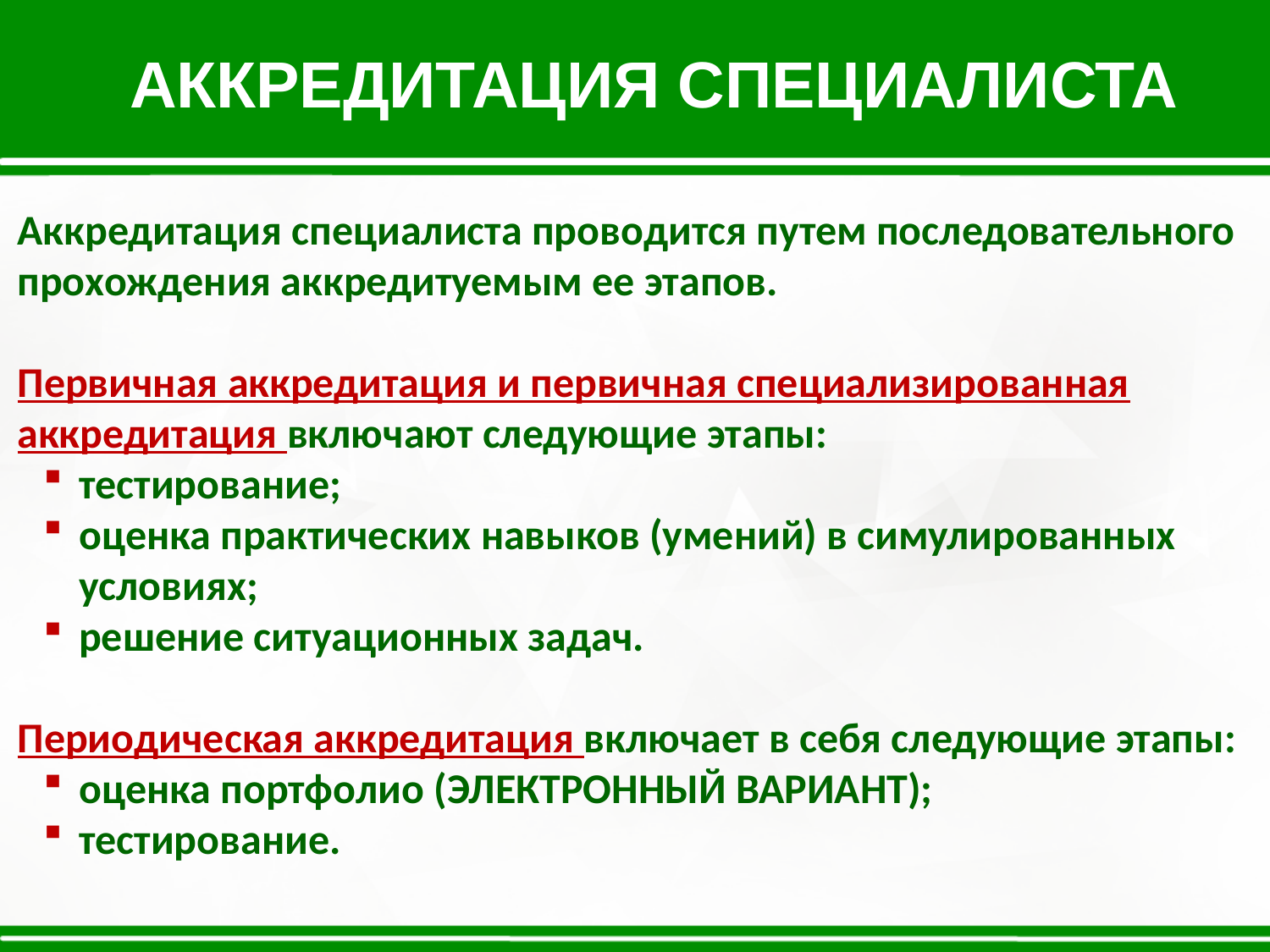

АККРЕДИТАЦИЯ СПЕЦИАЛИСТА
Аккредитация специалиста проводится путем последовательного прохождения аккредитуемым ее этапов.

Первичная аккредитация и первичная специализированная аккредитация включают следующие этапы:
тестирование;
оценка практических навыков (умений) в симулированных условиях;
решение ситуационных задач.

Периодическая аккредитация включает в себя следующие этапы:
оценка портфолио (ЭЛЕКТРОННЫЙ ВАРИАНТ);
тестирование.